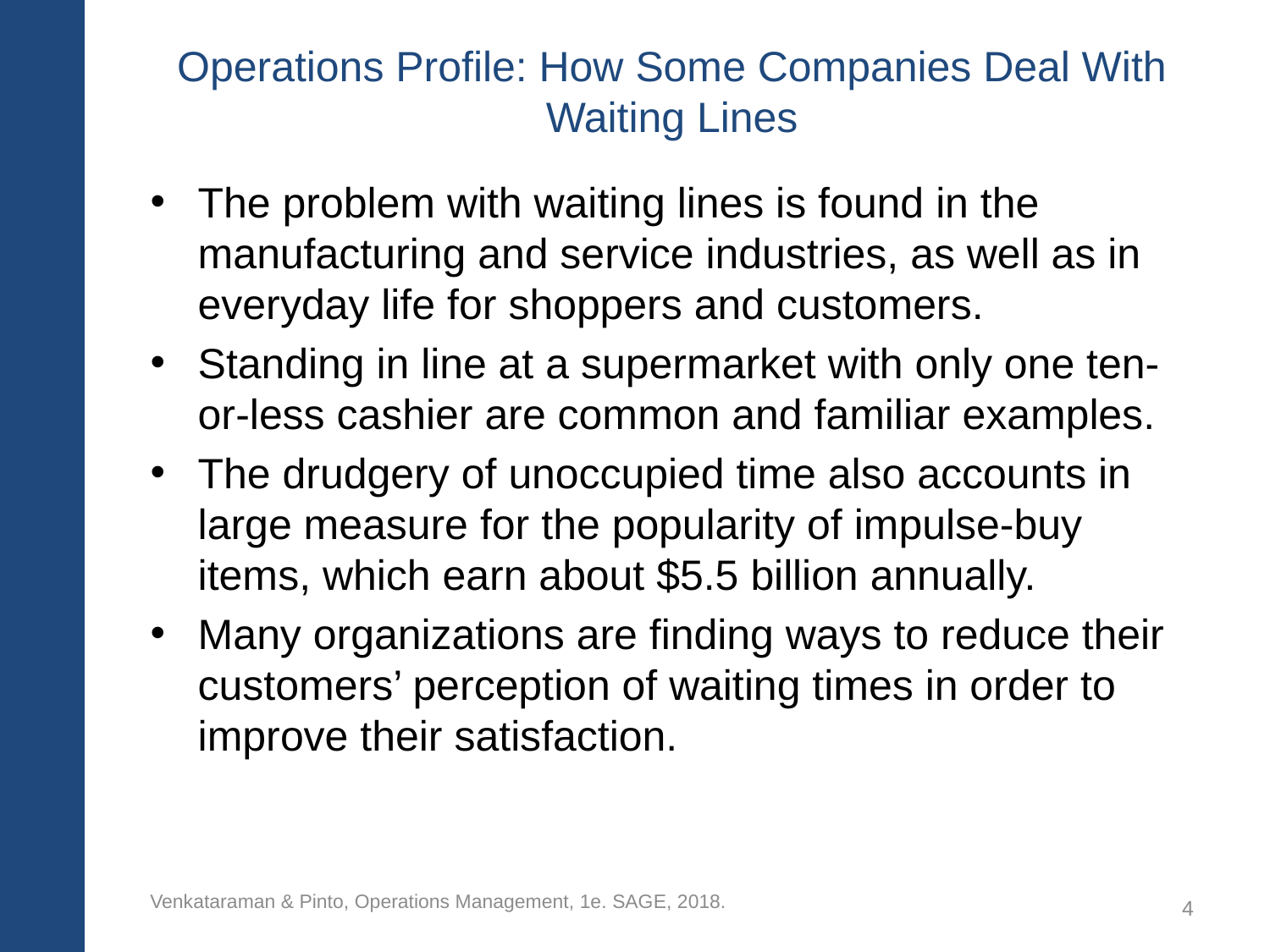

# Operations Profile: How Some Companies Deal With Waiting Lines
The problem with waiting lines is found in the manufacturing and service industries, as well as in everyday life for shoppers and customers.
Standing in line at a supermarket with only one ten-or-less cashier are common and familiar examples.
The drudgery of unoccupied time also accounts in large measure for the popularity of impulse-buy items, which earn about $5.5 billion annually.
Many organizations are finding ways to reduce their customers’ perception of waiting times in order to improve their satisfaction.
Venkataraman & Pinto, Operations Management, 1e. SAGE, 2018.
4